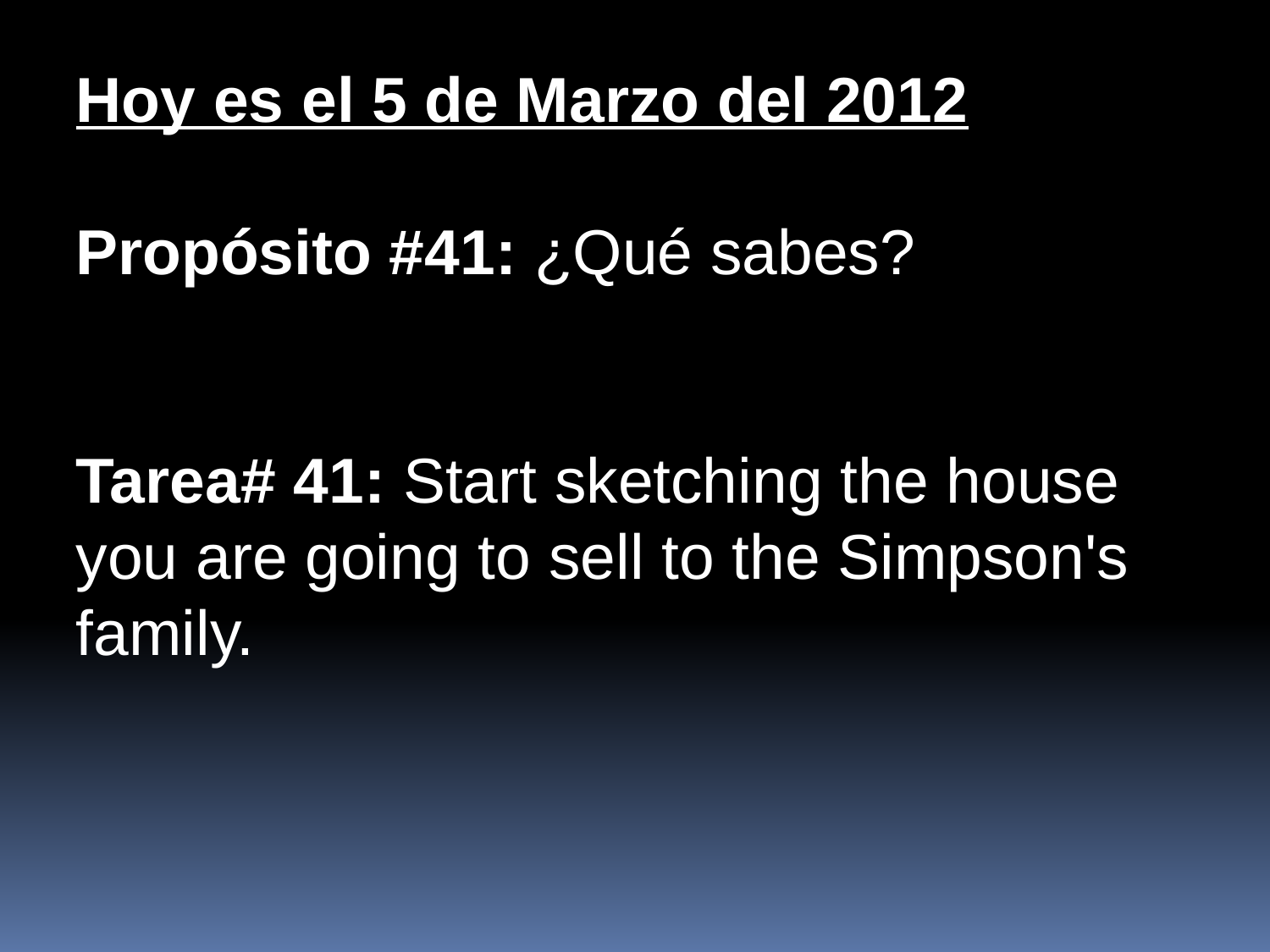

Hoy es el 5 de Marzo del 2012

Propósito #41: ¿Qué sabes?

Tarea# 41: Start sketching the house you are going to sell to the Simpson's family.